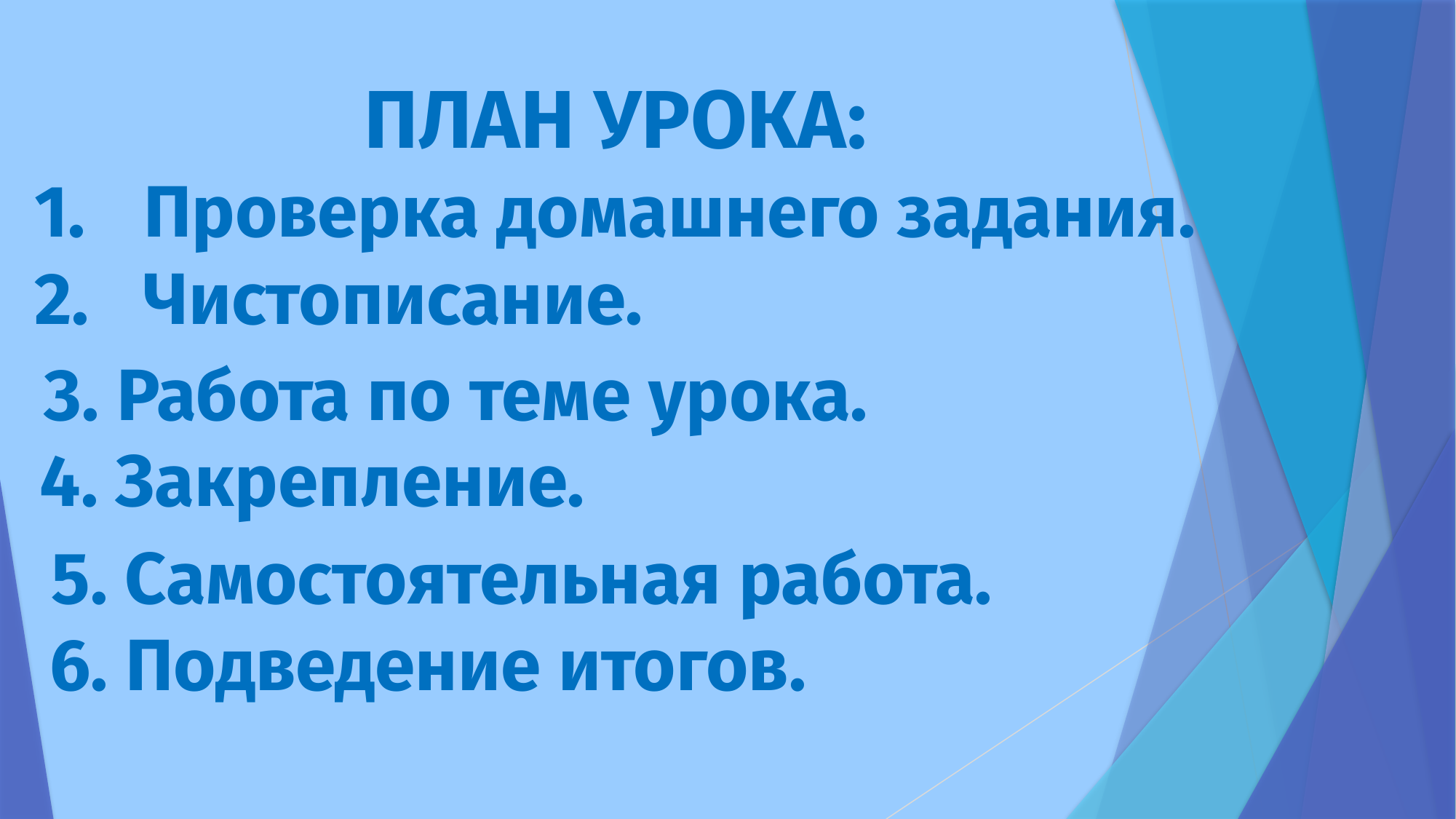

ПЛАН УРОКА:
Проверка домашнего задания.
Чистописание.
3. Работа по теме урока.
4. Закрепление.
5. Самостоятельная работа.
6. Подведение итогов.